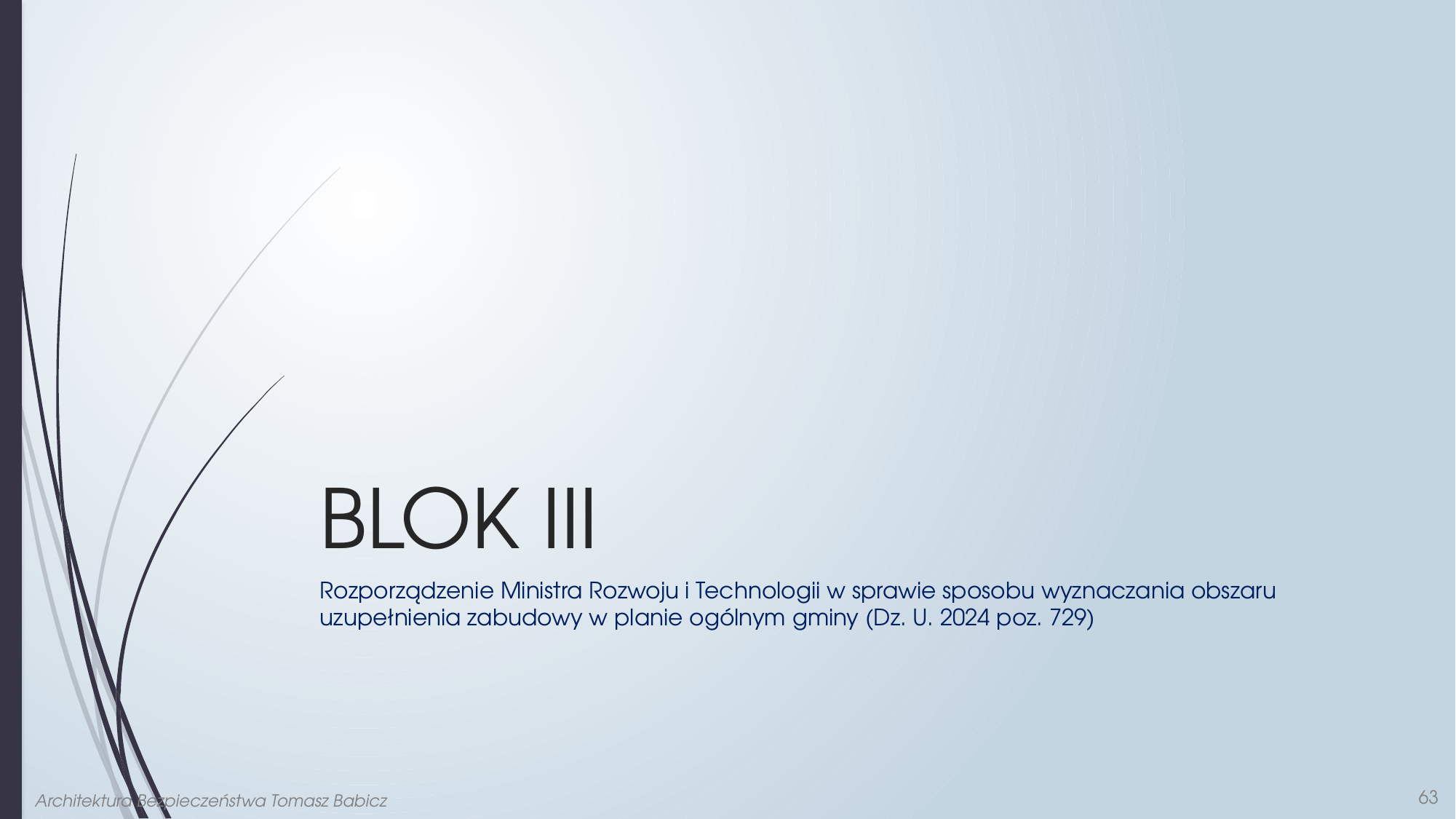

# BLOK III
Rozporządzenie Ministra Rozwoju i Technologii w sprawie sposobu wyznaczania obszaru uzupełnienia zabudowy w planie ogólnym gminy (Dz. U. 2024 poz. 729)